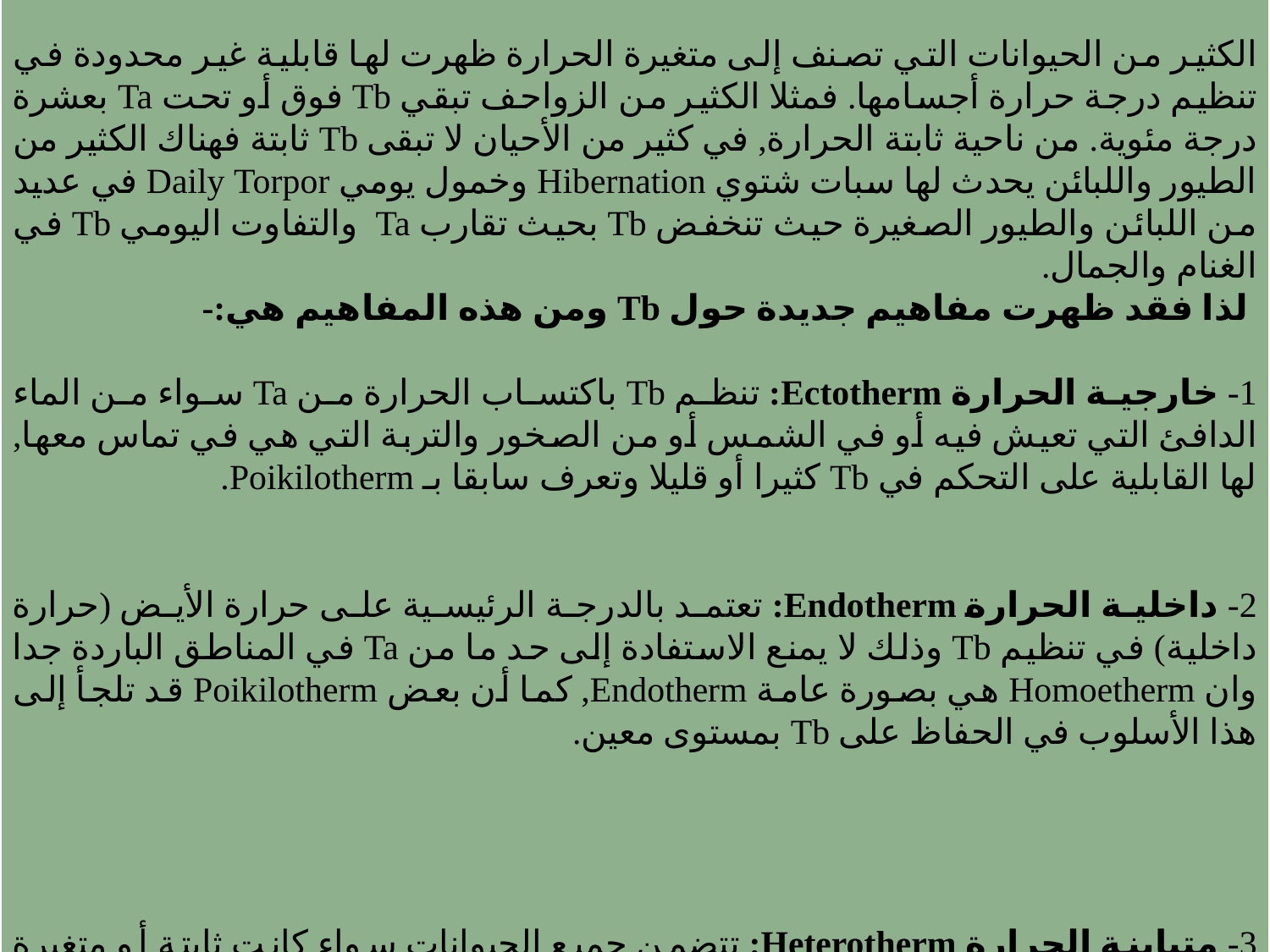

هنالك حالات تخرج عن هذا التقسيم المبسط:-

الكثير من الحيوانات التي تصنف إلى متغيرة الحرارة ظهرت لها قابلية غير محدودة في تنظيم درجة حرارة أجسامها. فمثلا الكثير من الزواحف تبقي Tb فوق أو تحت Ta بعشرة درجة مئوية. من ناحية ثابتة الحرارة, في كثير من الأحيان لا تبقى Tb ثابتة فهناك الكثير من الطيور واللبائن يحدث لها سبات شتوي Hibernation وخمول يومي Daily Torpor في عديد من اللبائن والطيور الصغيرة حيث تنخفض Tb بحيث تقارب Ta  والتفاوت اليومي Tb في الغنام والجمال.
 لذا فقد ظهرت مفاهيم جديدة حول Tb ومن هذه المفاهيم هي:-

1- خارجية الحرارة Ectotherm: تنظم Tb باكتساب الحرارة من Ta سواء من الماء الدافئ التي تعيش فيه أو في الشمس أو من الصخور والتربة التي هي في تماس معها, لها القابلية على التحكم في Tb كثيرا أو قليلا وتعرف سابقا بـ Poikilotherm.

2- داخلية الحرارة Endotherm: تعتمد بالدرجة الرئيسية على حرارة الأيض (حرارة داخلية) في تنظيم Tb وذلك لا يمنع الاستفادة إلى حد ما من Ta في المناطق الباردة جدا وان Homoetherm هي بصورة عامة Endotherm, كما أن بعض Poikilotherm قد تلجأ إلى هذا الأسلوب في الحفاظ على Tb بمستوى معين.

3- متباينة الحرارة Heterotherm: تتضمن جميع الحيوانات سواء كانت ثابتة أو متغيرة والتي تكون Tb بصورة عامة ثابتة ولكن قد تنخفض أو قد ترتفع كثيرا عن الحد الطبيعي تحت ظروف معينة وبوسائل فسيولوجية.